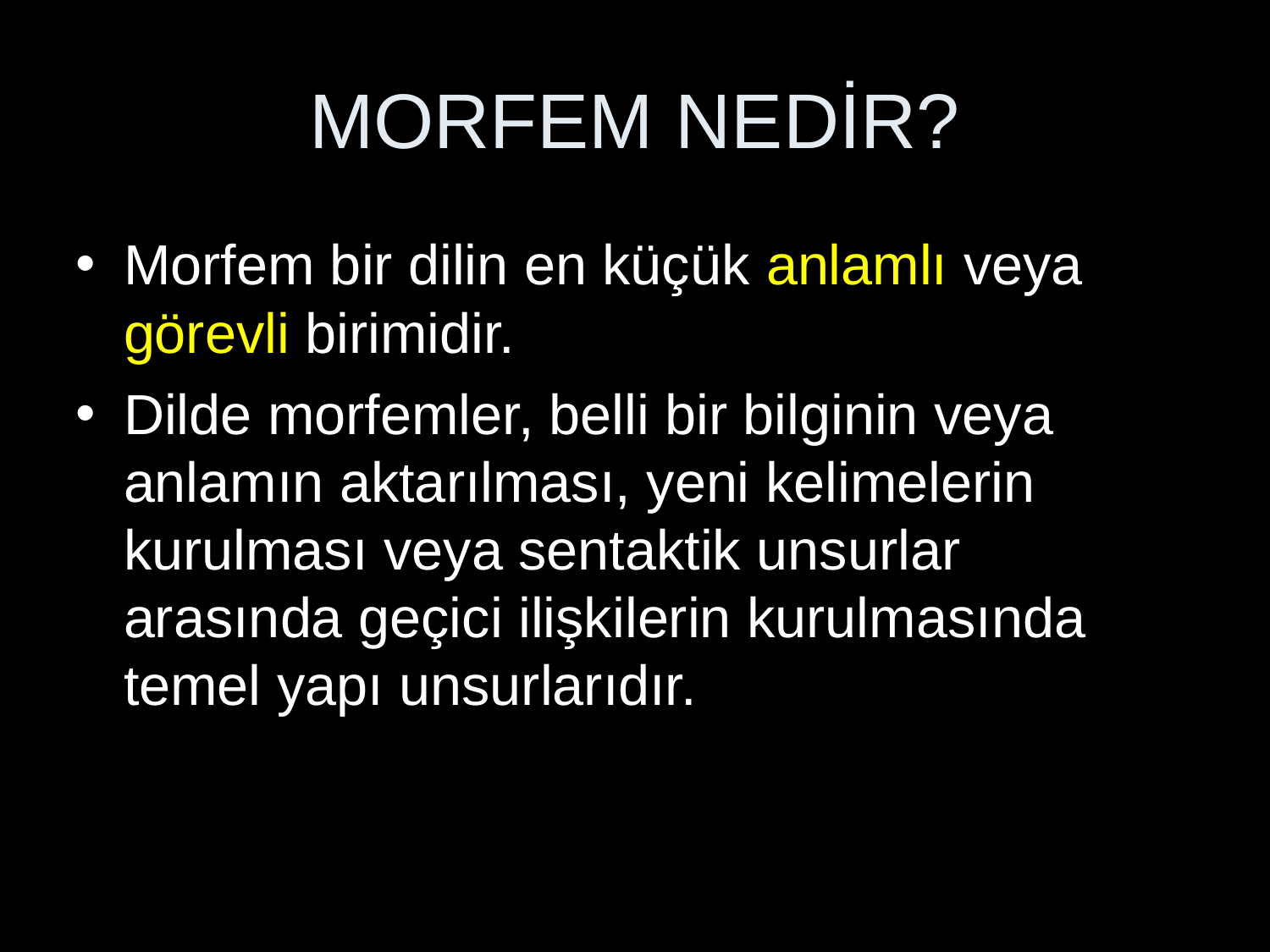

# MORFEM NEDİR?
Morfem bir dilin en küçük anlamlı veya görevli birimidir.
Dilde morfemler, belli bir bilginin veya anlamın aktarılması, yeni kelimelerin kurulması veya sentaktik unsurlar arasında geçici ilişkilerin kurulmasında temel yapı unsurlarıdır.